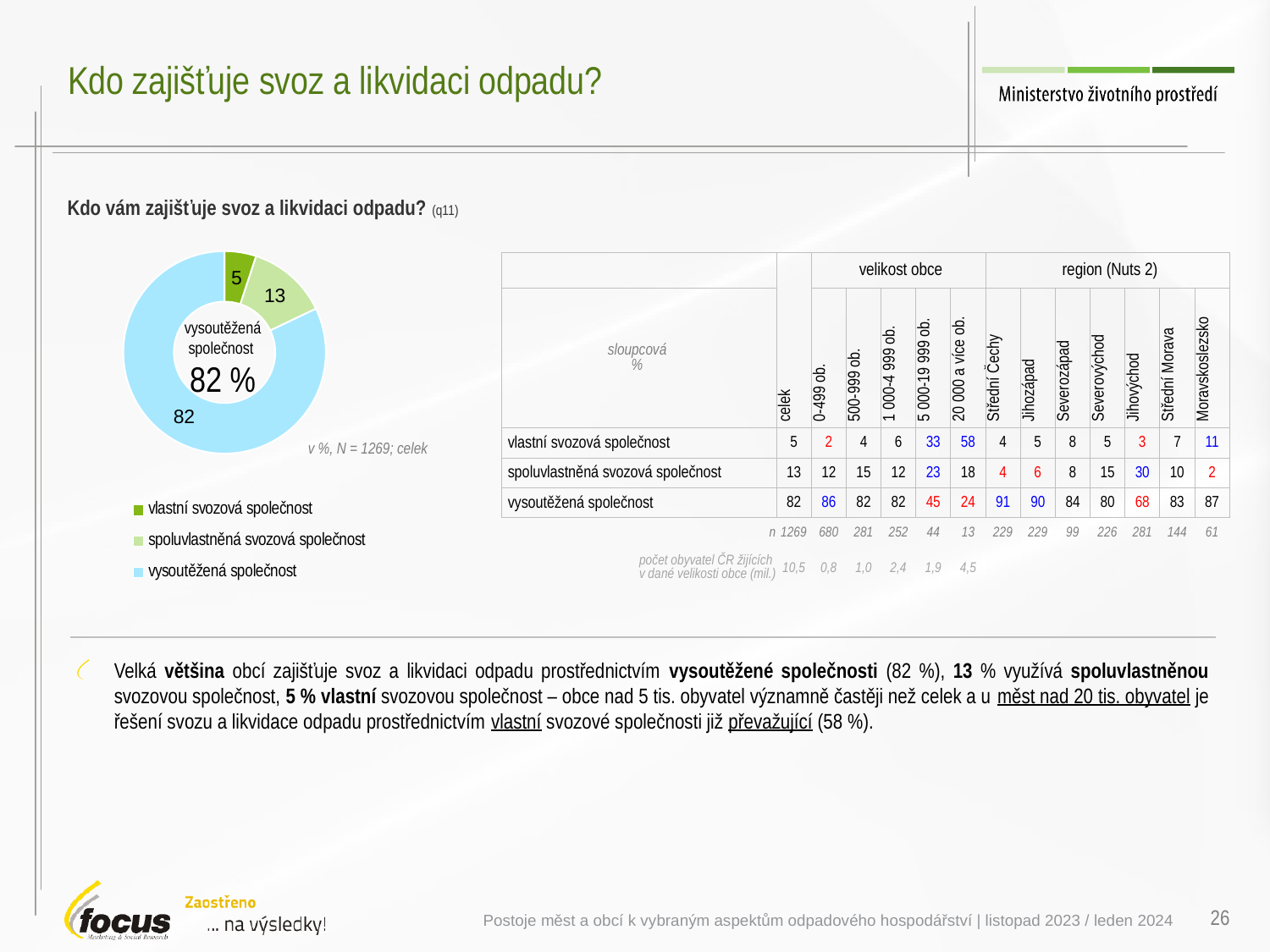

# Kdo zajišťuje svoz a likvidaci odpadu?
Kdo vám zajišťuje svoz a likvidaci odpadu? (q11)

### Chart

| Category |  |
|---|---|
| vlastní svozová společnost | 5.05474338596 |
| spoluvlastněná svozová společnost | 12.85668496156 |
| vysoutěžená společnost | 82.08857165248 |
|  | celek | velikost obce |  |  |  |  | region (Nuts 2) |  |  |  |  |  |  |
| --- | --- | --- | --- | --- | --- | --- | --- | --- | --- | --- | --- | --- | --- |
| sloupcová % | celek | 0-499 ob. | 500-999 ob. | 1 000-4 999 ob. | 5 000-19 999 ob. | 20 000 a více ob. | Střední Čechy | Jihozápad | Severozápad | Severovýchod | Jihovýchod | Střední Morava | Moravskoslezsko |
| vlastní svozová společnost | 5 | 2 | 4 | 6 | 33 | 58 | 4 | 5 | 8 | 5 | 3 | 7 | 11 |
| spoluvlastněná svozová společnost | 13 | 12 | 15 | 12 | 23 | 18 | 4 | 6 | 8 | 15 | 30 | 10 | 2 |
| vysoutěžená společnost | 82 | 86 | 82 | 82 | 45 | 24 | 91 | 90 | 84 | 80 | 68 | 83 | 87 |
| n | 1269 | 680 | 281 | 252 | 44 | 13 | 229 | 229 | 99 | 226 | 281 | 144 | 61 |
| počet obyvatel ČR žijících v dané velikosti obce (mil.) | 10,5 | 0,8 | 1,0 | 2,4 | 1,9 | 4,5 |  |  |  |  |  |  |  |
vysoutěžená společnost
82 %
v %, N = 1269; celek
Velká většina obcí zajišťuje svoz a likvidaci odpadu prostřednictvím vysoutěžené společnosti (82 %), 13 % využívá spoluvlastněnou svozovou společnost, 5 % vlastní svozovou společnost – obce nad 5 tis. obyvatel významně častěji než celek a u měst nad 20 tis. obyvatel je řešení svozu a likvidace odpadu prostřednictvím vlastní svozové společnosti již převažující (58 %).